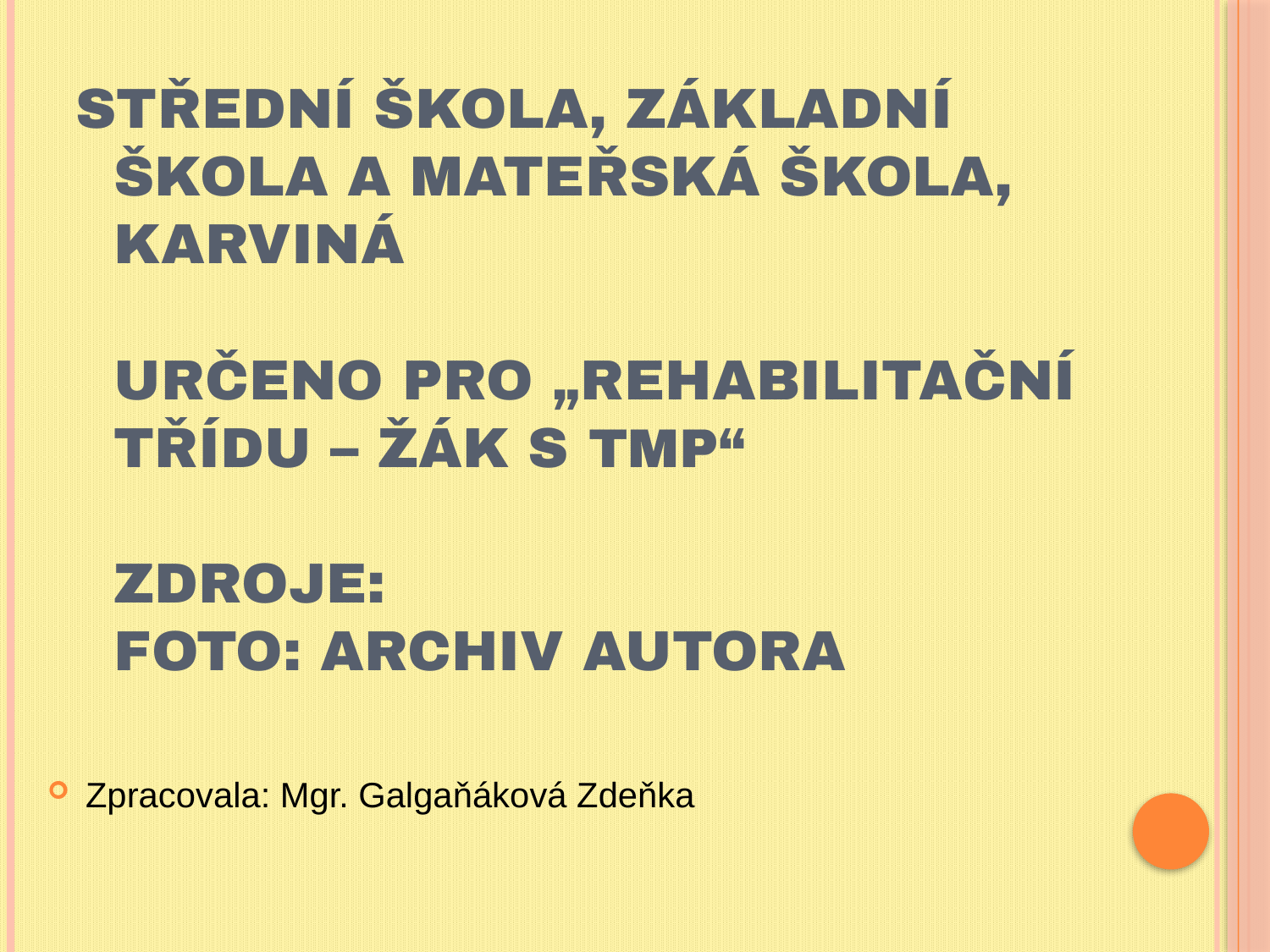

# Střední škola, Základní škola a Mateřská škola, Karviná Určeno pro „Rehabilitační třídu – žák s TMP“ Zdroje: foto: archiv autora
Zpracovala: Mgr. Galgaňáková Zdeňka